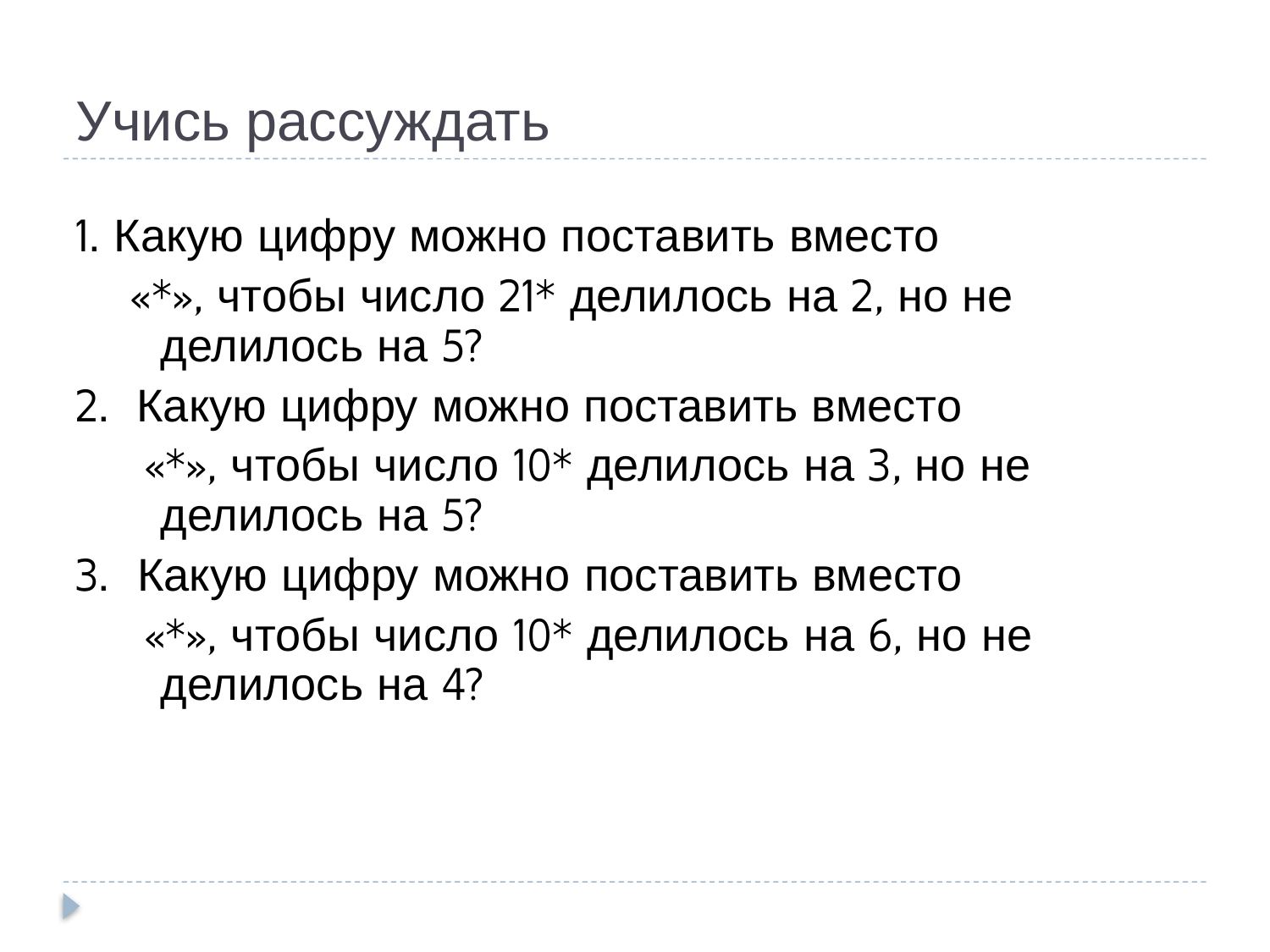

# Учись рассуждать
1. Какую цифру можно поставить вместо
    «*», чтобы число 21* делилось на 2, но не делилось на 5?
2.  Какую цифру можно поставить вместо
     «*», чтобы число 10* делилось на 3, но не делилось на 5?
3.  Какую цифру можно поставить вместо
     «*», чтобы число 10* делилось на 6, но не делилось на 4?